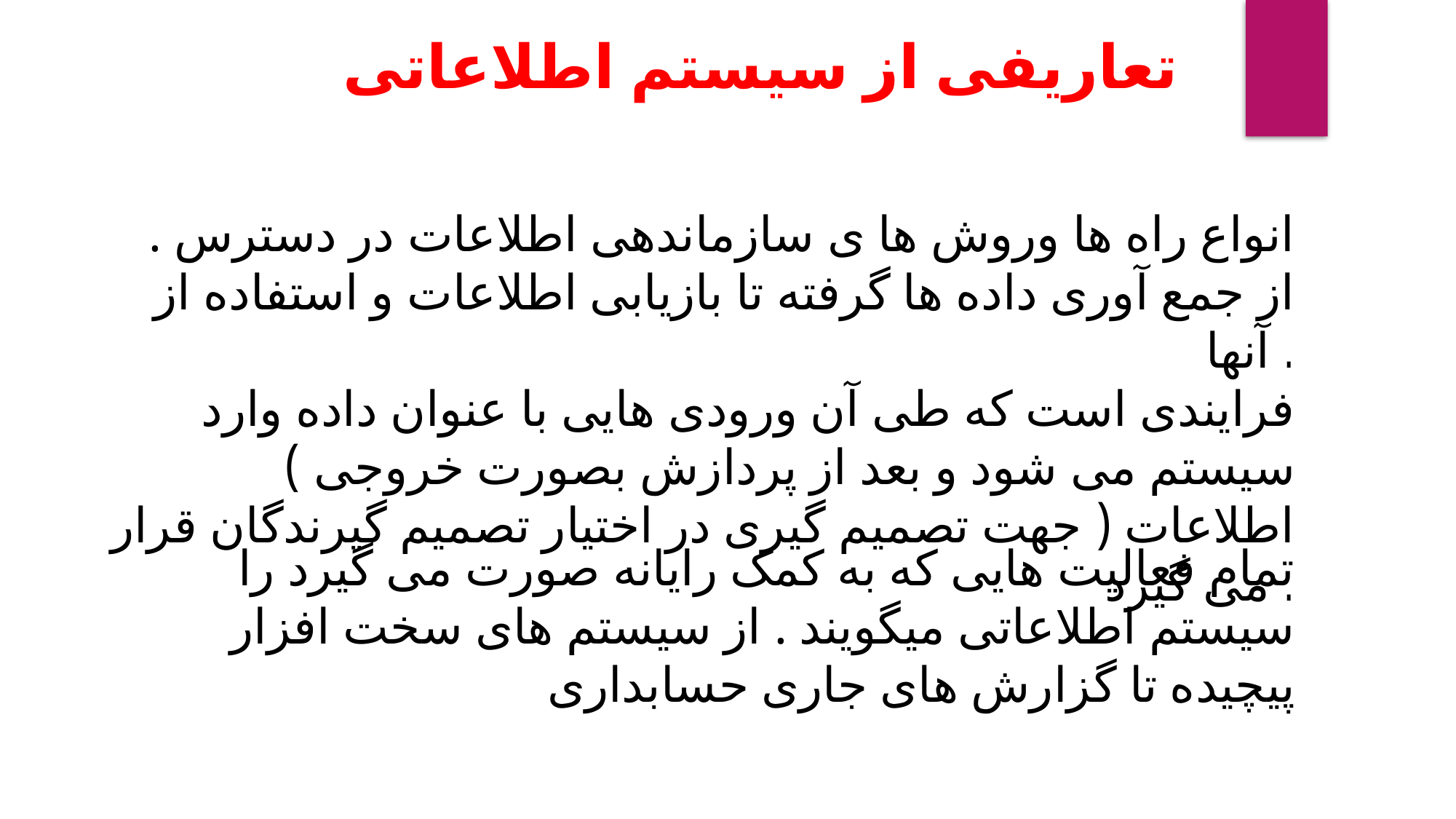

تعاریفی از سیستم اطلاعاتی
انواع راه ها وروش ها ی سازماندهی اطلاعات در دسترس . از جمع آوری داده ها گرفته تا بازیابی اطلاعات و استفاده از آنها .
فرایندی است که طی آن ورودی هایی با عنوان داده وارد سیستم می شود و بعد از پردازش بصورت خروجی ) اطلاعات ( جهت تصمیم گیری در اختیار تصمیم گیرندگان قرار می گیرد .
تمام فعالیت هایی که به کمک رایانه صورت می گیرد را سیستم اطلاعاتی میگویند . از سیستم های سخت افزار پیچیده تا گزارش های جاری حسابداری